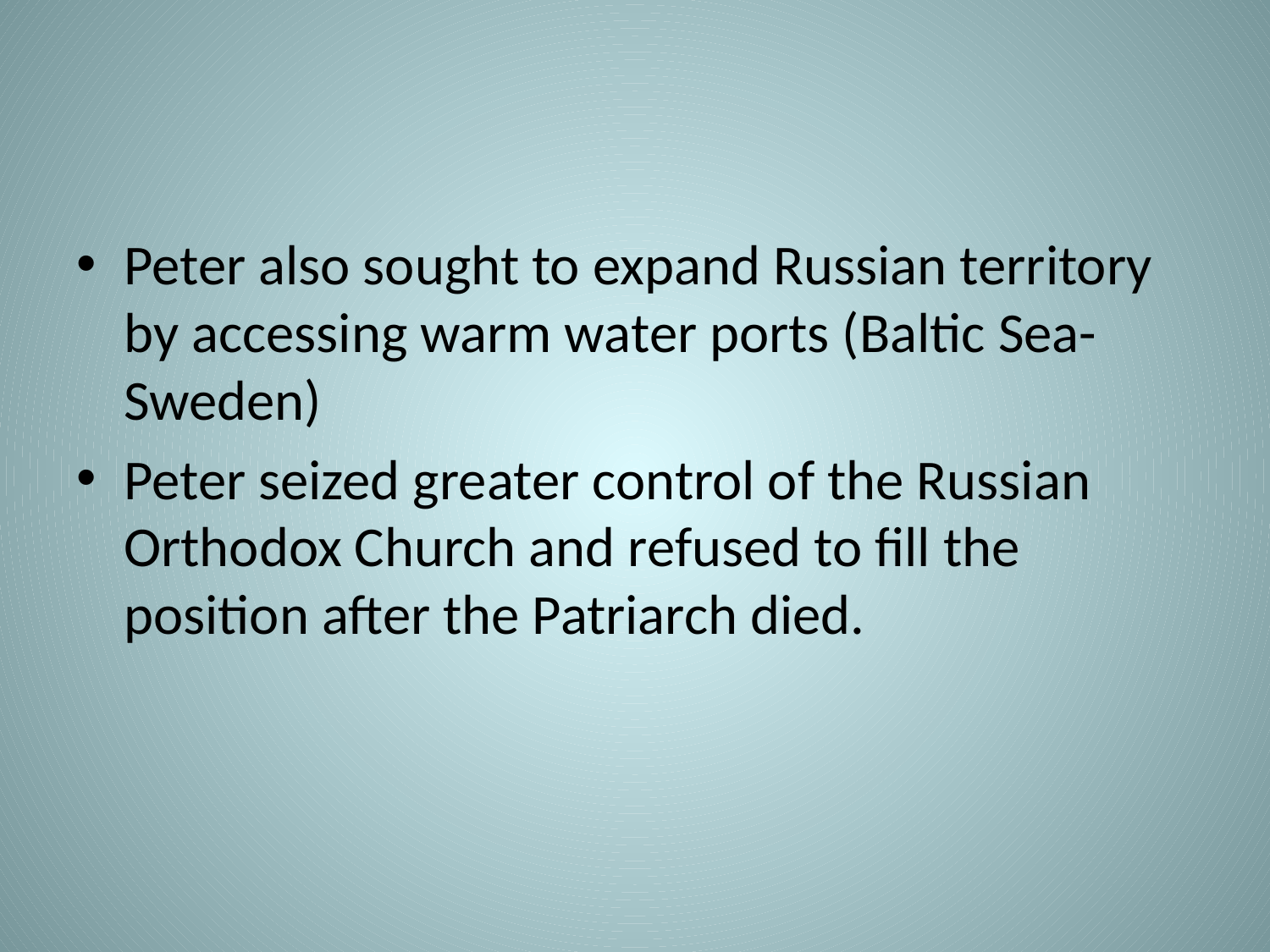

#
Peter also sought to expand Russian territory by accessing warm water ports (Baltic Sea-Sweden)
Peter seized greater control of the Russian Orthodox Church and refused to fill the position after the Patriarch died.